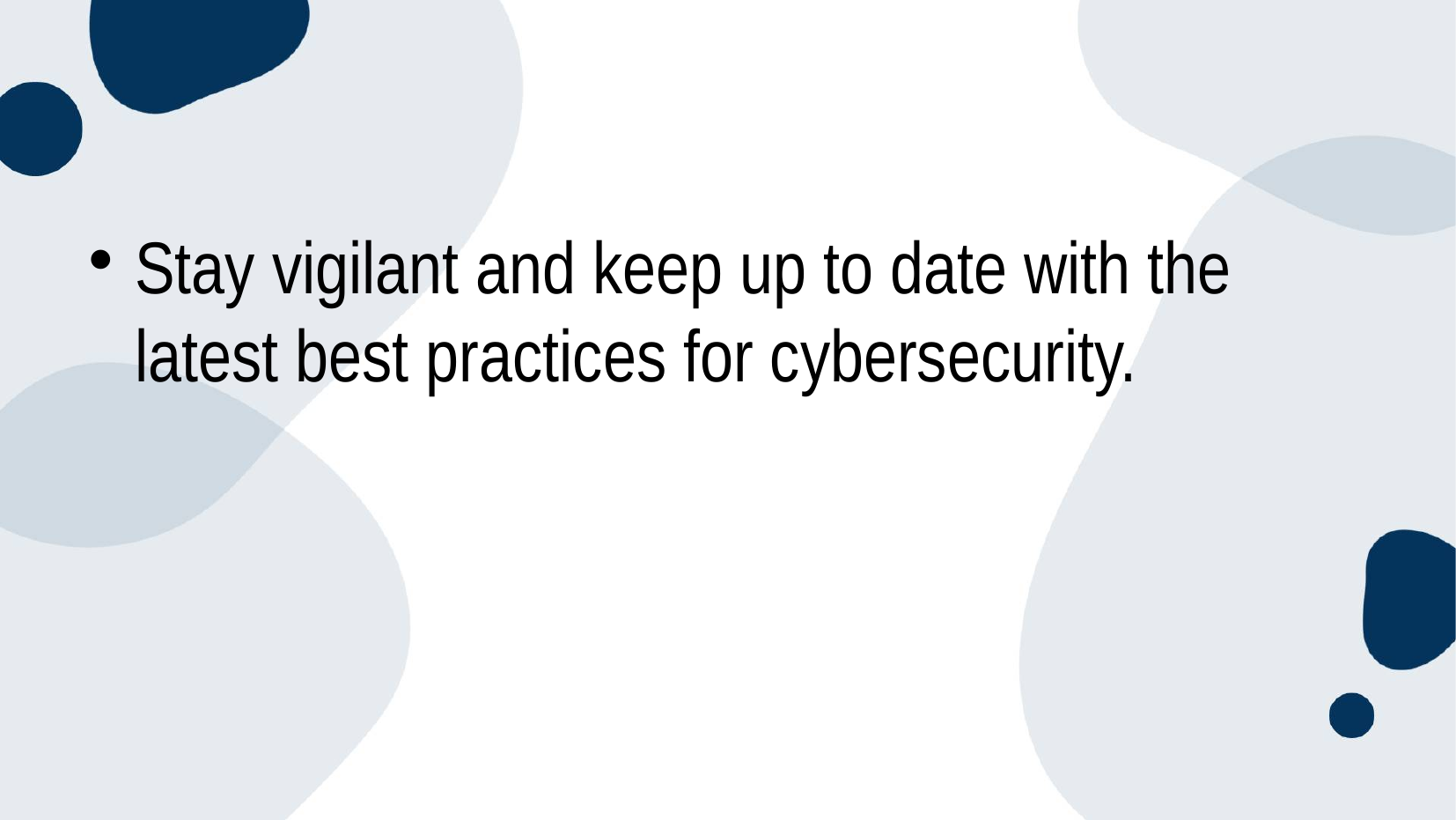

#
Stay vigilant and keep up to date with the latest best practices for cybersecurity.